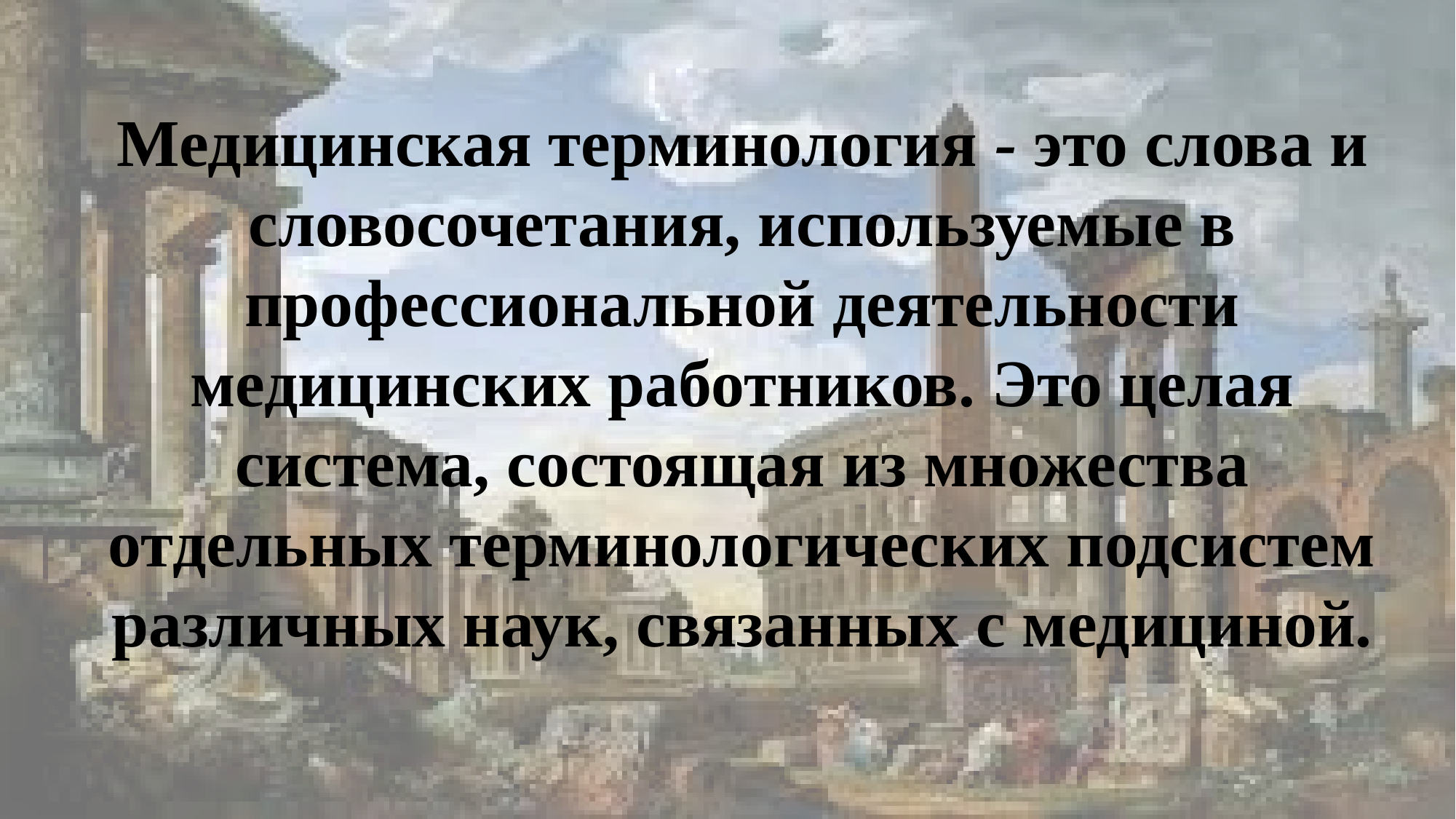

# Медицинская терминология - это слова и словосочетания, используемые в профессиональной деятельности медицинских работников. Это целая система, состоящая из множества отдельных терминологических подсистем различных наук, связанных с медициной.